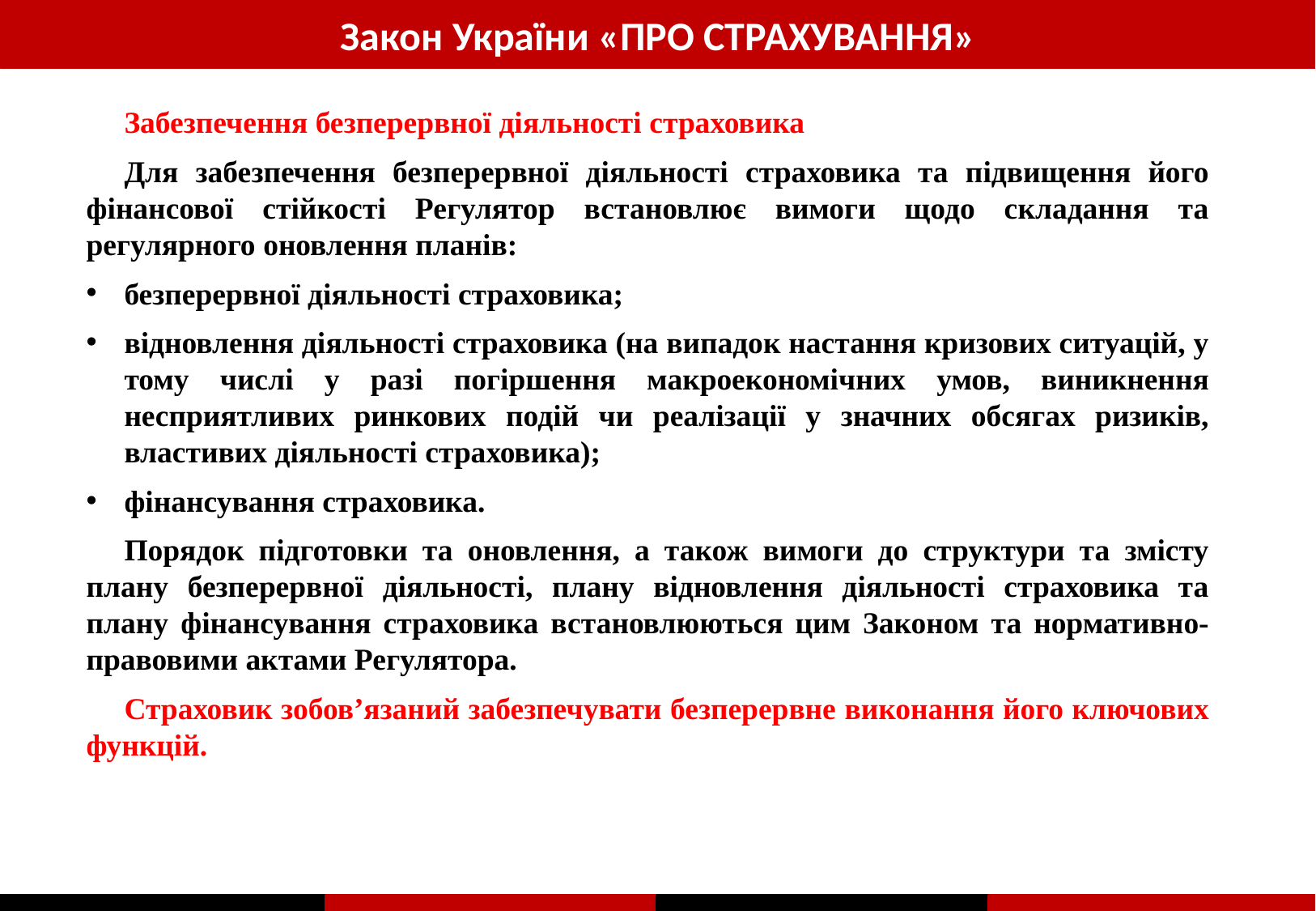

Закон України «ПРО СТРАХУВАННЯ»
Забезпечення безперервної діяльності страховика
Для забезпечення безперервної діяльності страховика та підвищення його фінансової стійкості Регулятор встановлює вимоги щодо складання та регулярного оновлення планів:
безперервної діяльності страховика;
відновлення діяльності страховика (на випадок настання кризових ситуацій, у тому числі у разі погіршення макроекономічних умов, виникнення несприятливих ринкових подій чи реалізації у значних обсягах ризиків, властивих діяльності страховика);
фінансування страховика.
Порядок підготовки та оновлення, а також вимоги до структури та змісту плану безперервної діяльності, плану відновлення діяльності страховика та плану фінансування страховика встановлюються цим Законом та нормативно-правовими актами Регулятора.
Страховик зобов’язаний забезпечувати безперервне виконання його ключових функцій.